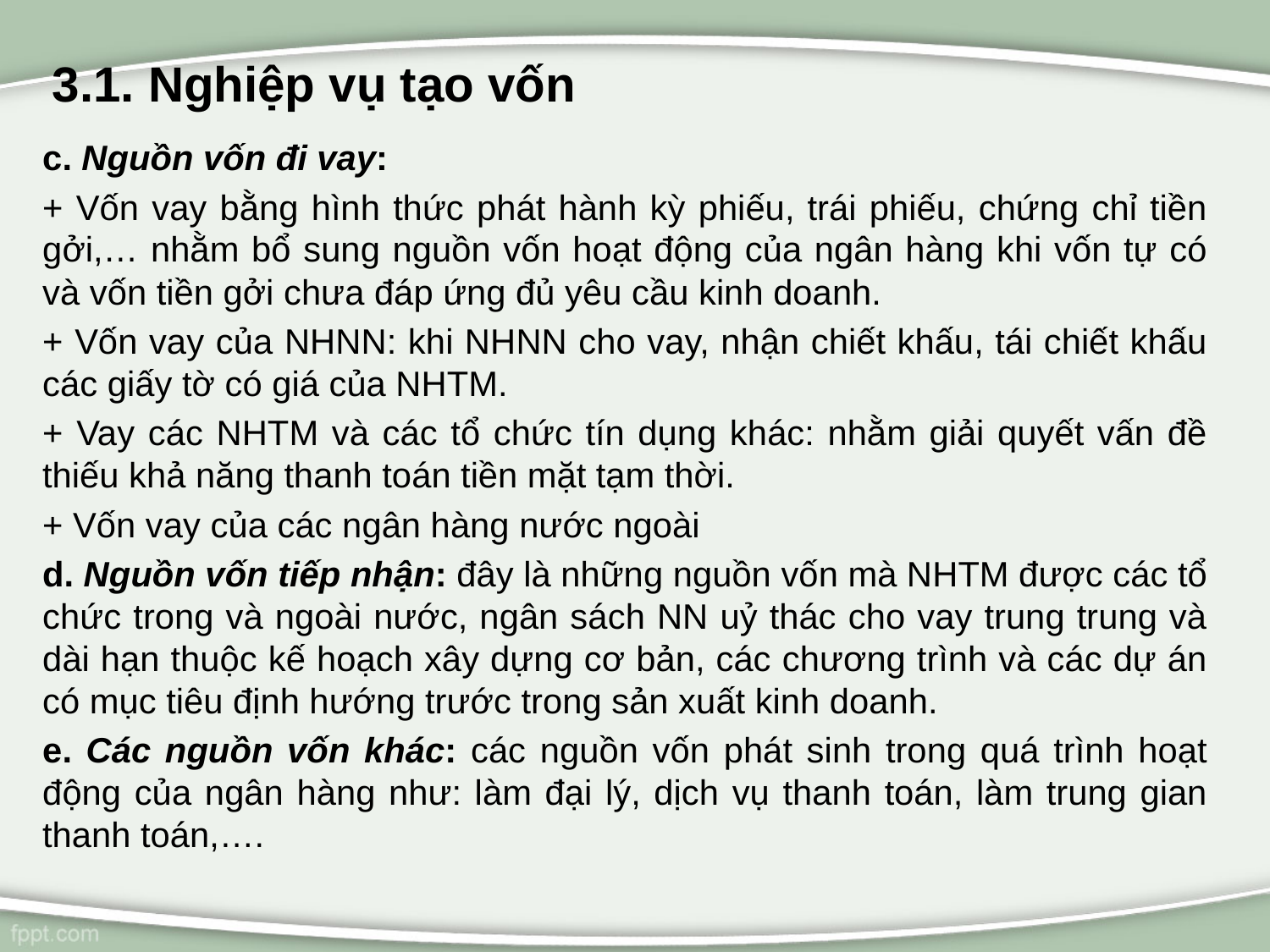

# 3.1. Nghiệp vụ tạo vốn
c. Nguồn vốn đi vay:
+ Vốn vay bằng hình thức phát hành kỳ phiếu, trái phiếu, chứng chỉ tiền gởi,… nhằm bổ sung nguồn vốn hoạt động của ngân hàng khi vốn tự có và vốn tiền gởi chưa đáp ứng đủ yêu cầu kinh doanh.
+ Vốn vay của NHNN: khi NHNN cho vay, nhận chiết khấu, tái chiết khấu các giấy tờ có giá của NHTM.
+ Vay các NHTM và các tổ chức tín dụng khác: nhằm giải quyết vấn đề thiếu khả năng thanh toán tiền mặt tạm thời.
+ Vốn vay của các ngân hàng nước ngoài
d. Nguồn vốn tiếp nhận: đây là những nguồn vốn mà NHTM được các tổ chức trong và ngoài nước, ngân sách NN uỷ thác cho vay trung trung và dài hạn thuộc kế hoạch xây dựng cơ bản, các chương trình và các dự án có mục tiêu định hướng trước trong sản xuất kinh doanh.
e. Các nguồn vốn khác: các nguồn vốn phát sinh trong quá trình hoạt động của ngân hàng như: làm đại lý, dịch vụ thanh toán, làm trung gian thanh toán,….